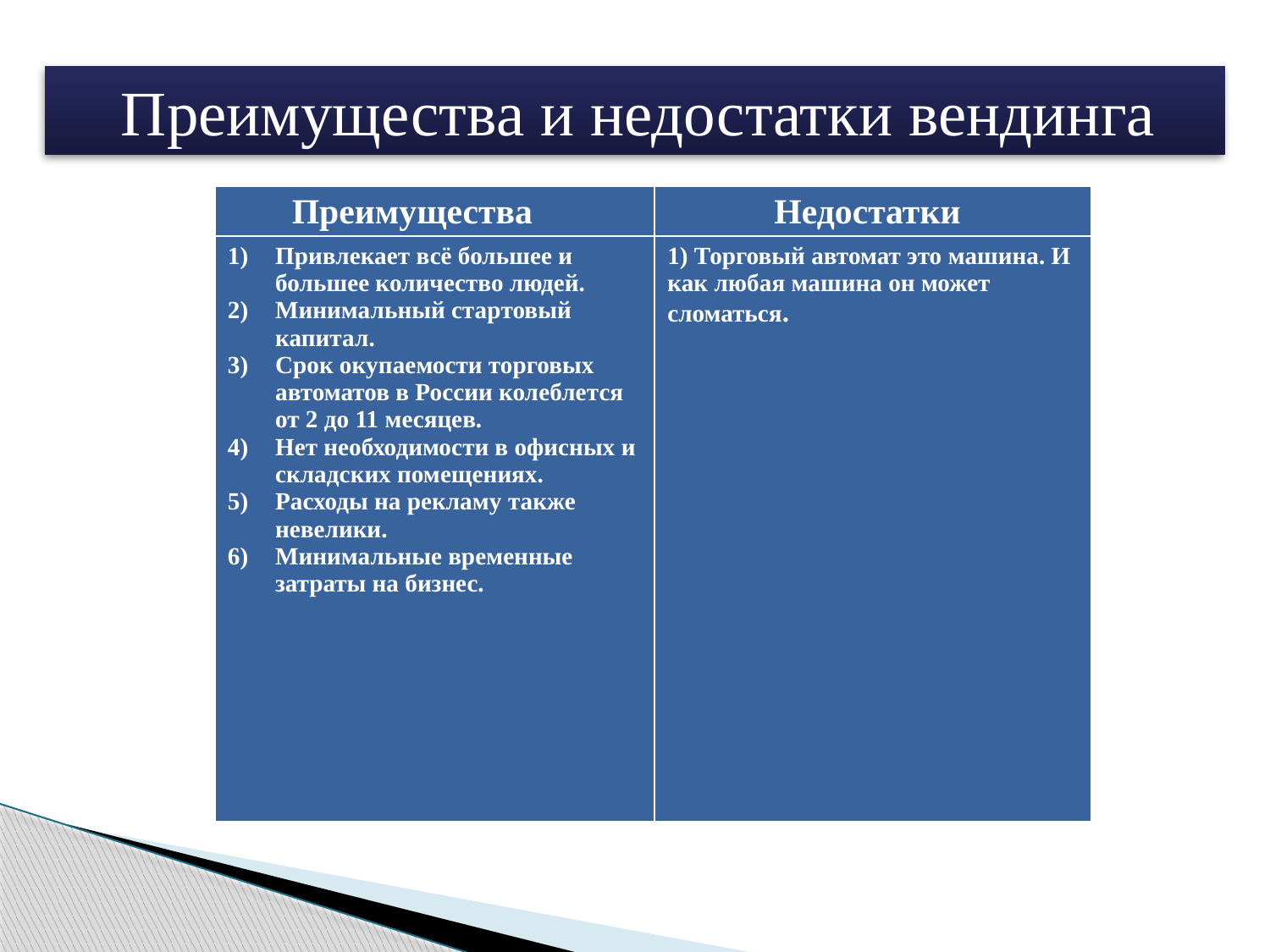

Преимущества и недостатки вендинга
| Преимущества | Недостатки |
| --- | --- |
| Привлекает всё большее и большее количество людей. Минимальный стартовый капитал. Срок окупаемости торговых автоматов в России колеблется от 2 до 11 месяцев. Нет необходимости в офисных и складских помещениях. Расходы на рекламу также невелики. Минимальные временные затраты на бизнес. | 1) Торговый автомат это машина. И как любая машина он может сломаться. |
| --- | --- |